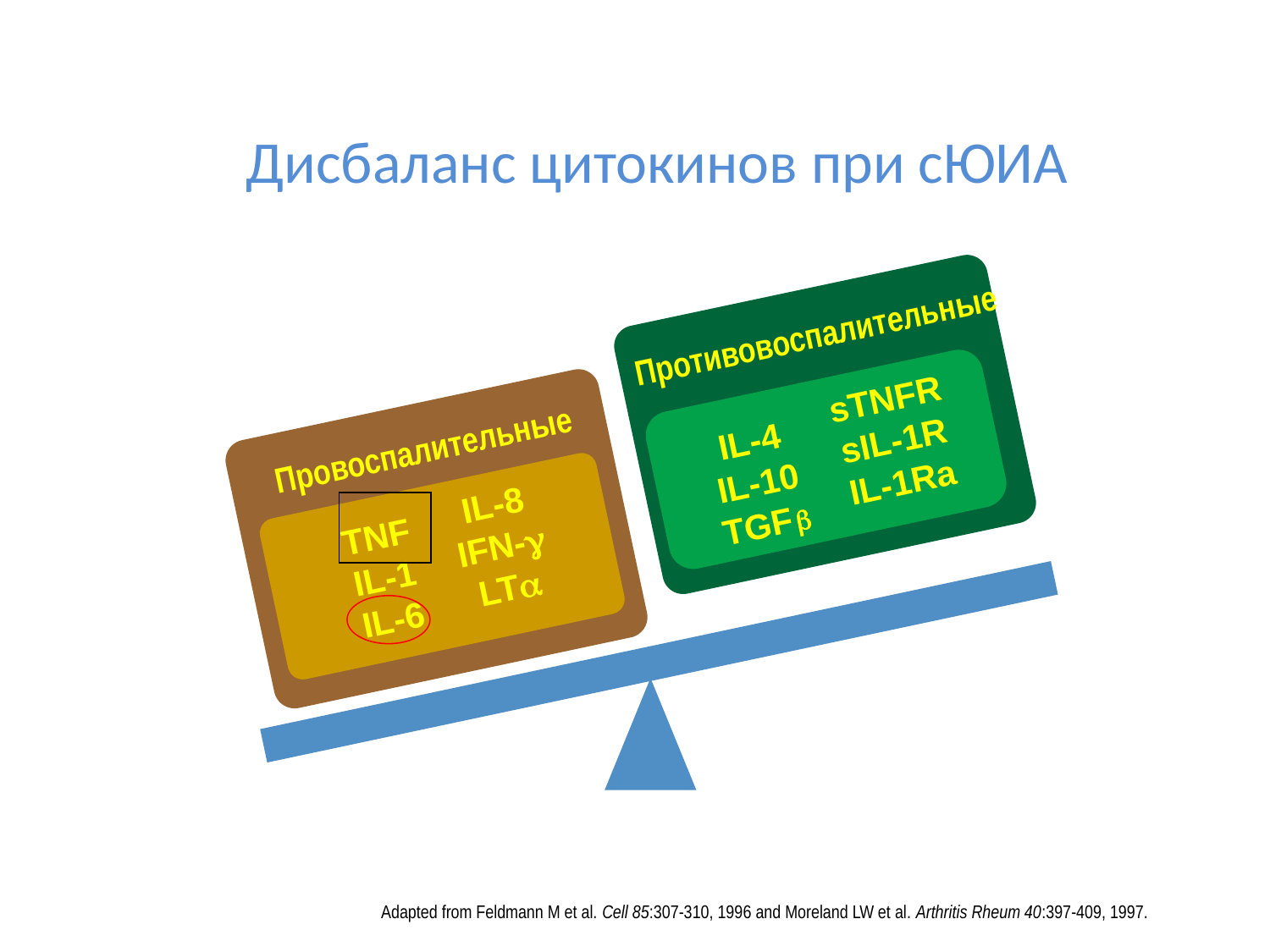

Дисбаланс цитокинов при сЮИА

Противовоспалительные
sTNFR
sIL-1R
IL-1Ra

IL-4
IL-10
TGF β
Провоспалительные
IL-8
IFN-γ
LTα

|  |
| --- |
TNF
IL-1
IL-6

Adapted from Feldmann M et al. Cell 85:307-310, 1996 and Moreland LW et al. Arthritis Rheum 40:397-409, 1997.